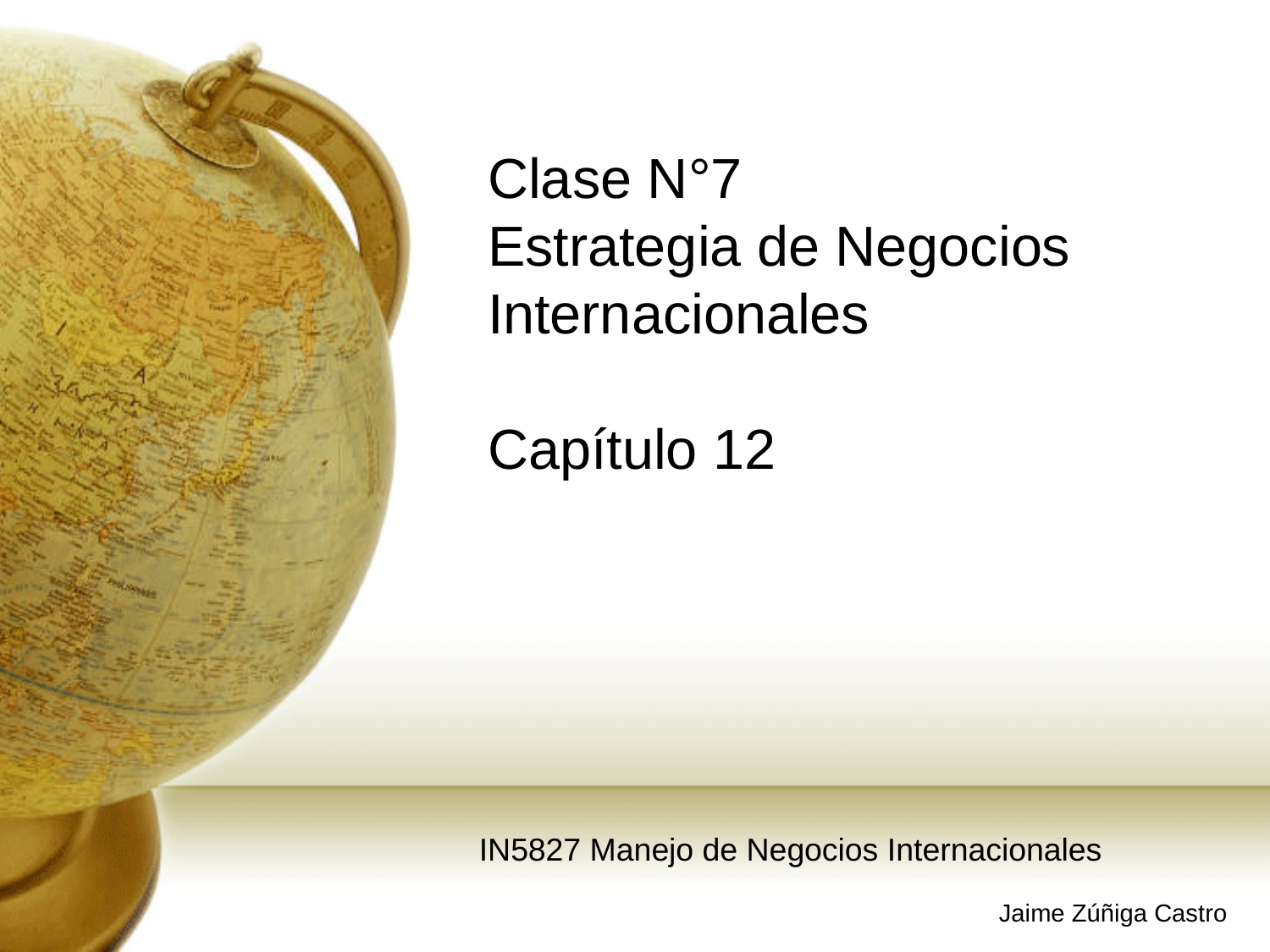

# Clase N°7 Estrategia de Negocios Internacionales Capítulo 12
IN5827 Manejo de Negocios Internacionales
Jaime Zúñiga Castro